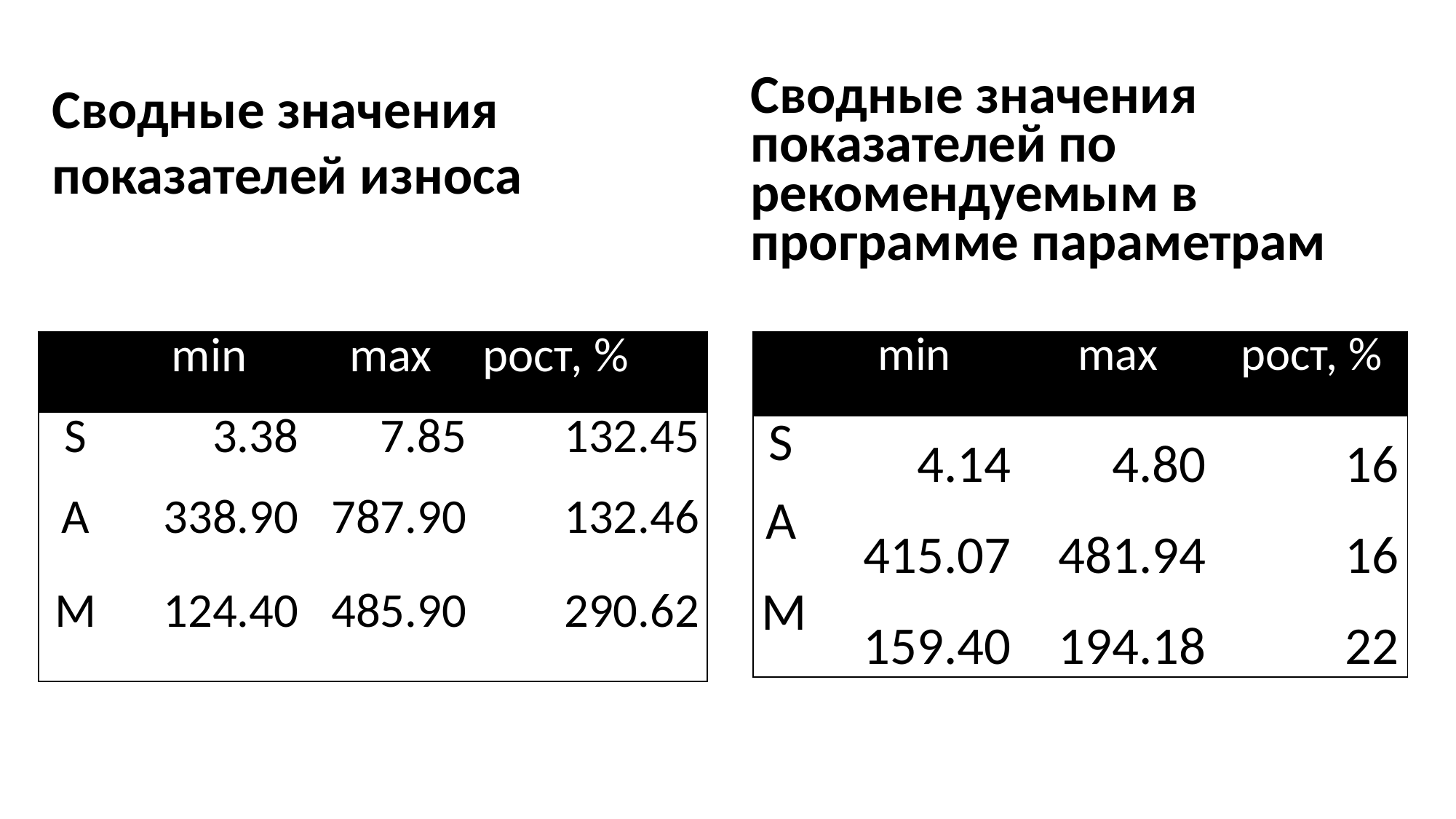

Сводные значения показателей износа
Сводные значения показателей по рекомендуемым в программе параметрам

|  | min | max | рост, % |
| --- | --- | --- | --- |
| S | 3.38 | 7.85 | 132.45 |
| A | 338.90 | 787.90 | 132.46 |
| M | 124.40 | 485.90 | 290.62 |
|  | min | max | рост, % |
| --- | --- | --- | --- |
| S | 4.14 | 4.80 | 16 |
| A | 415.07 | 481.94 | 16 |
| M | 159.40 | 194.18 | 22 |